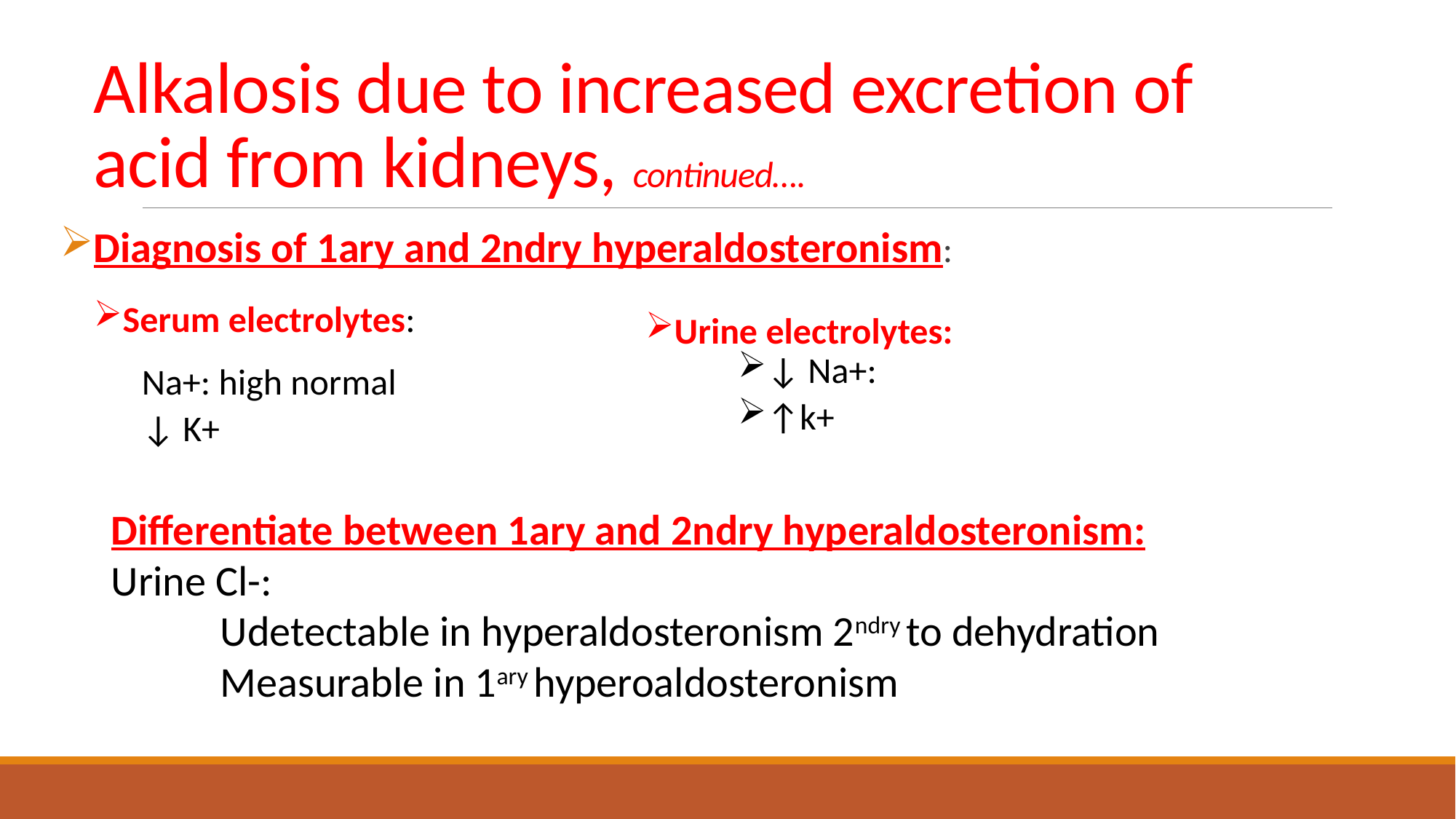

# Alkalosis due to increased excretion of acid from kidneys, continued….
Diagnosis of 1ary and 2ndry hyperaldosteronism:
Serum electrolytes:
Urine electrolytes:
↓ Na+:
↑k+
Na+: high normal
↓ K+
Differentiate between 1ary and 2ndry hyperaldosteronism:
Urine Cl-:
	Udetectable in hyperaldosteronism 2ndry to dehydration
	Measurable in 1ary hyperoaldosteronism